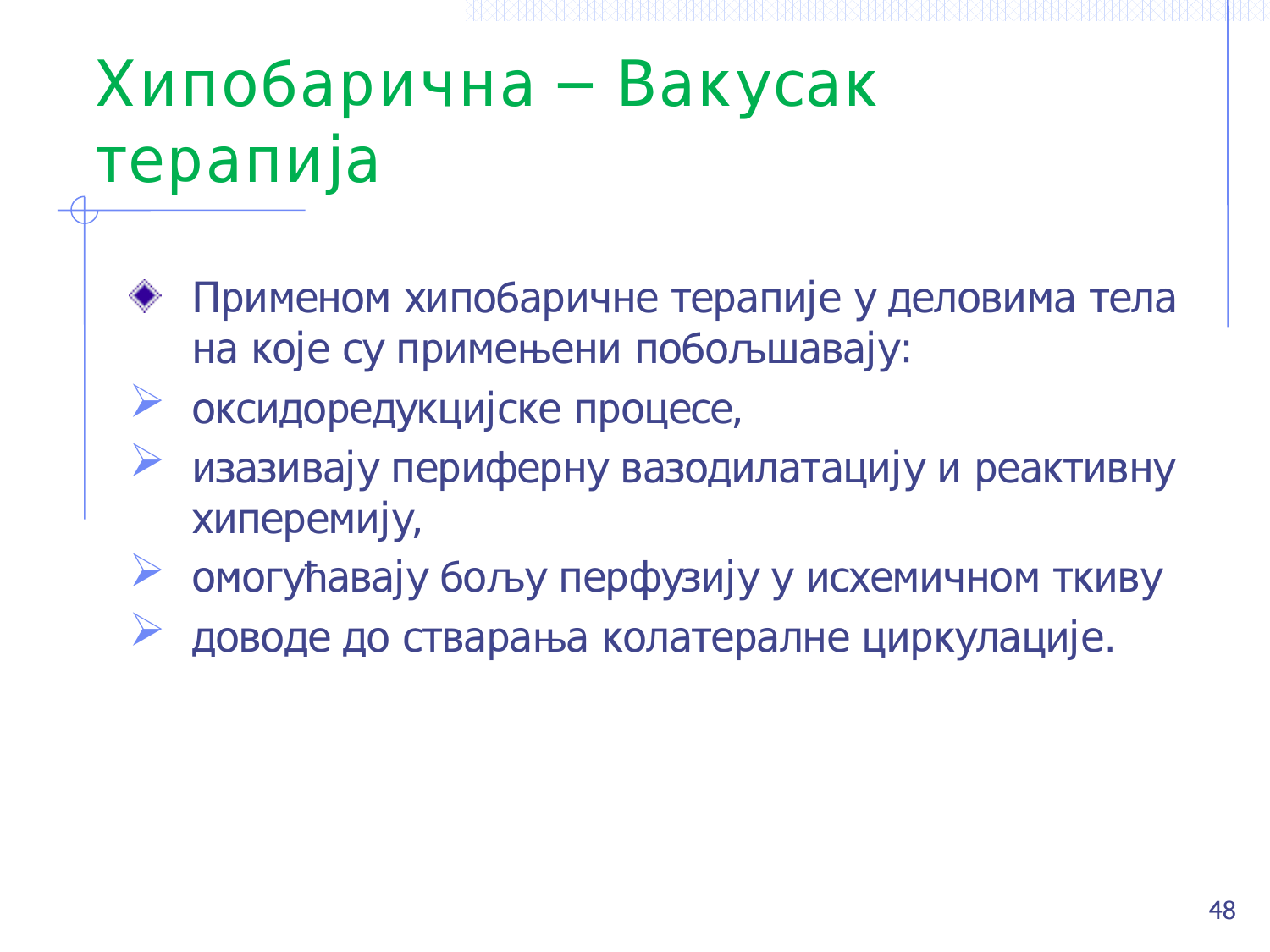

# Хипобарична – Вакусак терапија
Применом хипобаричне терапије у деловима тела на које су примењени побољшавају:
оксидоредукцијске процесе,
изазивају периферну вазодилатацију и реактивну хиперемију,
омогућавају бољу перфузију у исхемичном ткиву
доводе до стварања колатералне циркулације.

48